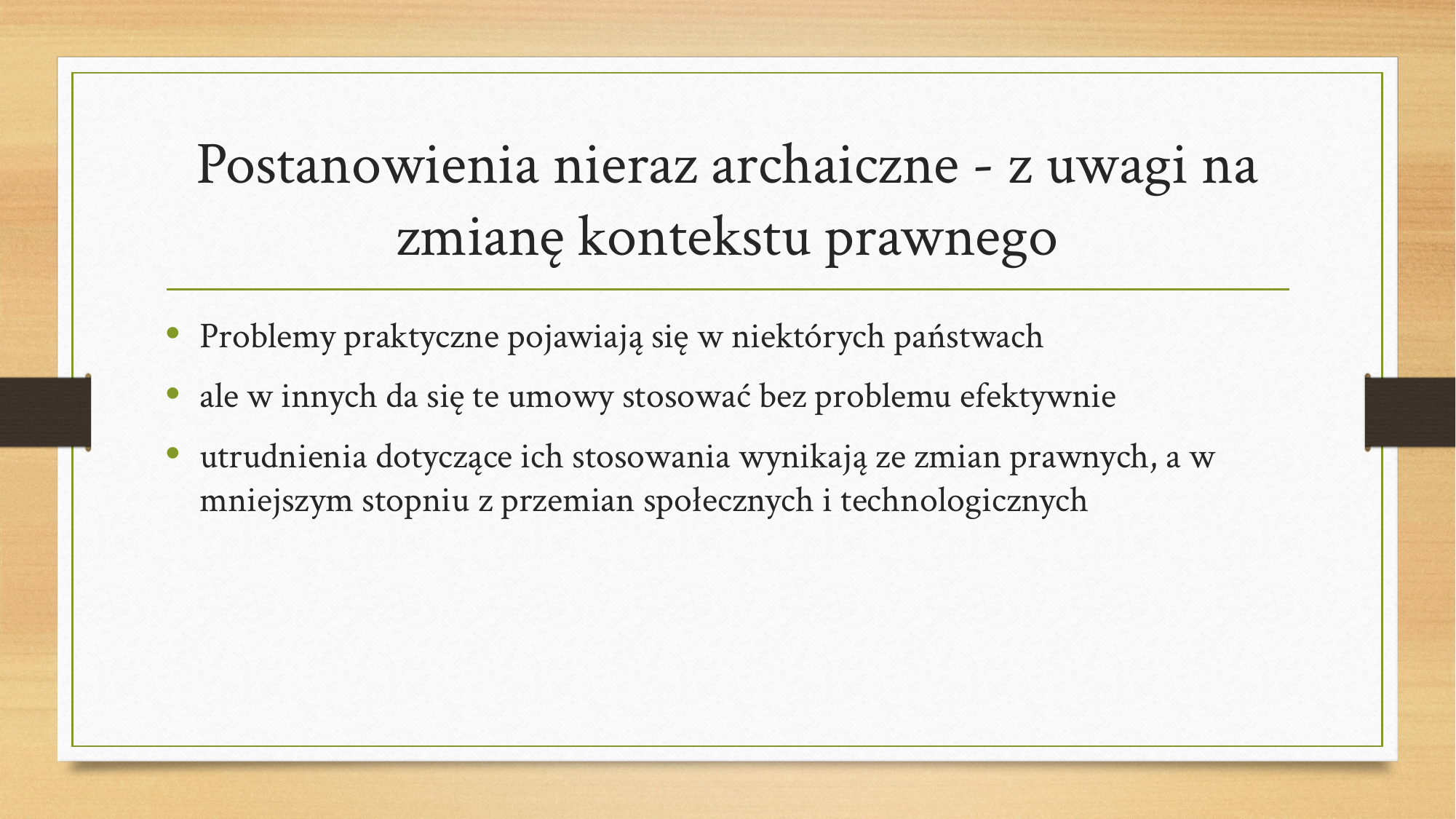

# Postanowienia nieraz archaiczne - z uwagi na zmianę kontekstu prawnego
Problemy praktyczne pojawiają się w niektórych państwach
ale w innych da się te umowy stosować bez problemu efektywnie
utrudnienia dotyczące ich stosowania wynikają ze zmian prawnych, a w mniejszym stopniu z przemian społecznych i technologicznych